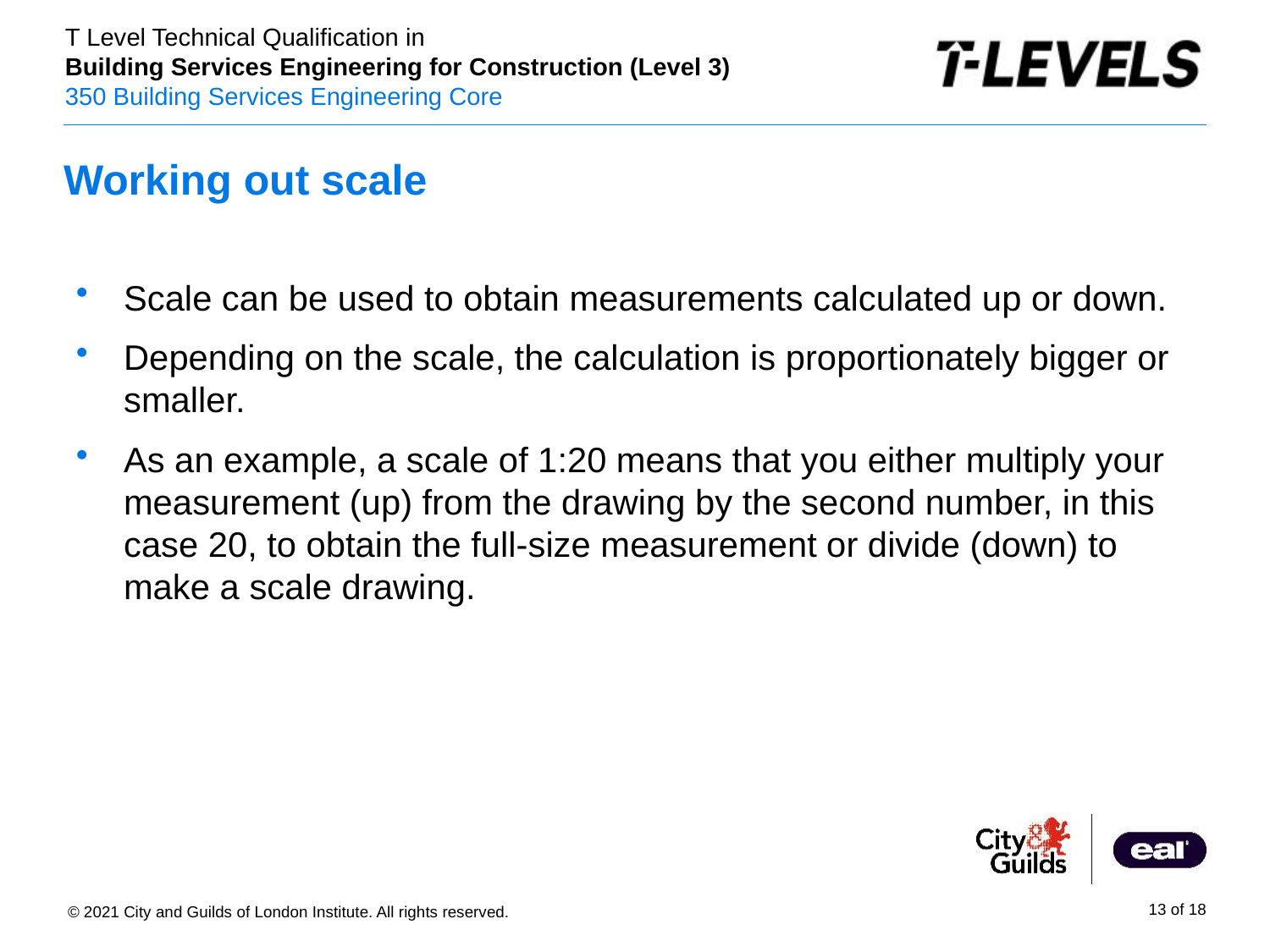

# Working out scale
Scale can be used to obtain measurements calculated up or down.
Depending on the scale, the calculation is proportionately bigger or smaller.
As an example, a scale of 1:20 means that you either multiply your measurement (up) from the drawing by the second number, in this case 20, to obtain the full-size measurement or divide (down) to make a scale drawing.